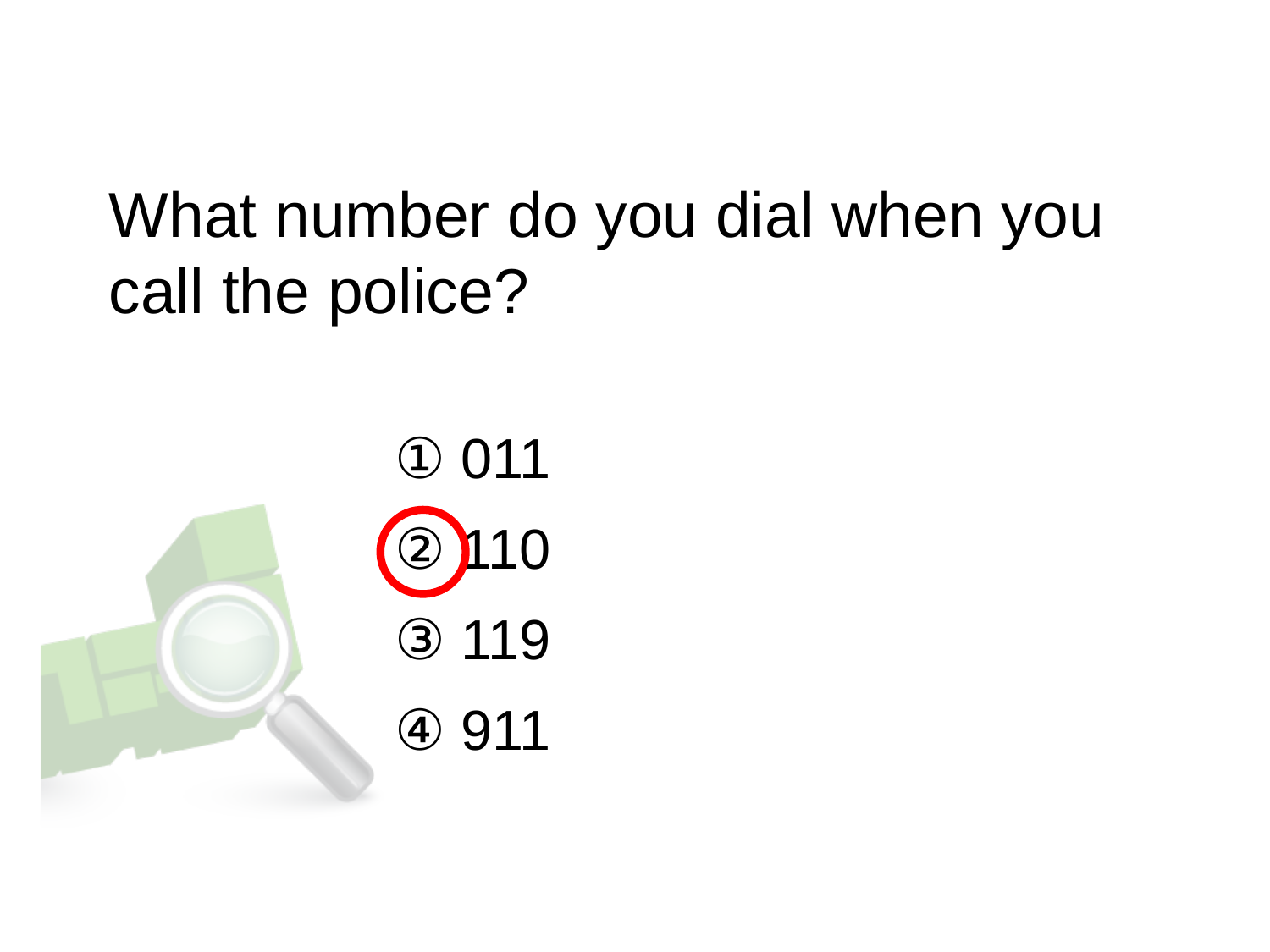

# What number do you dial when you call the police?
① 011
② 110
③ 119
④ 911